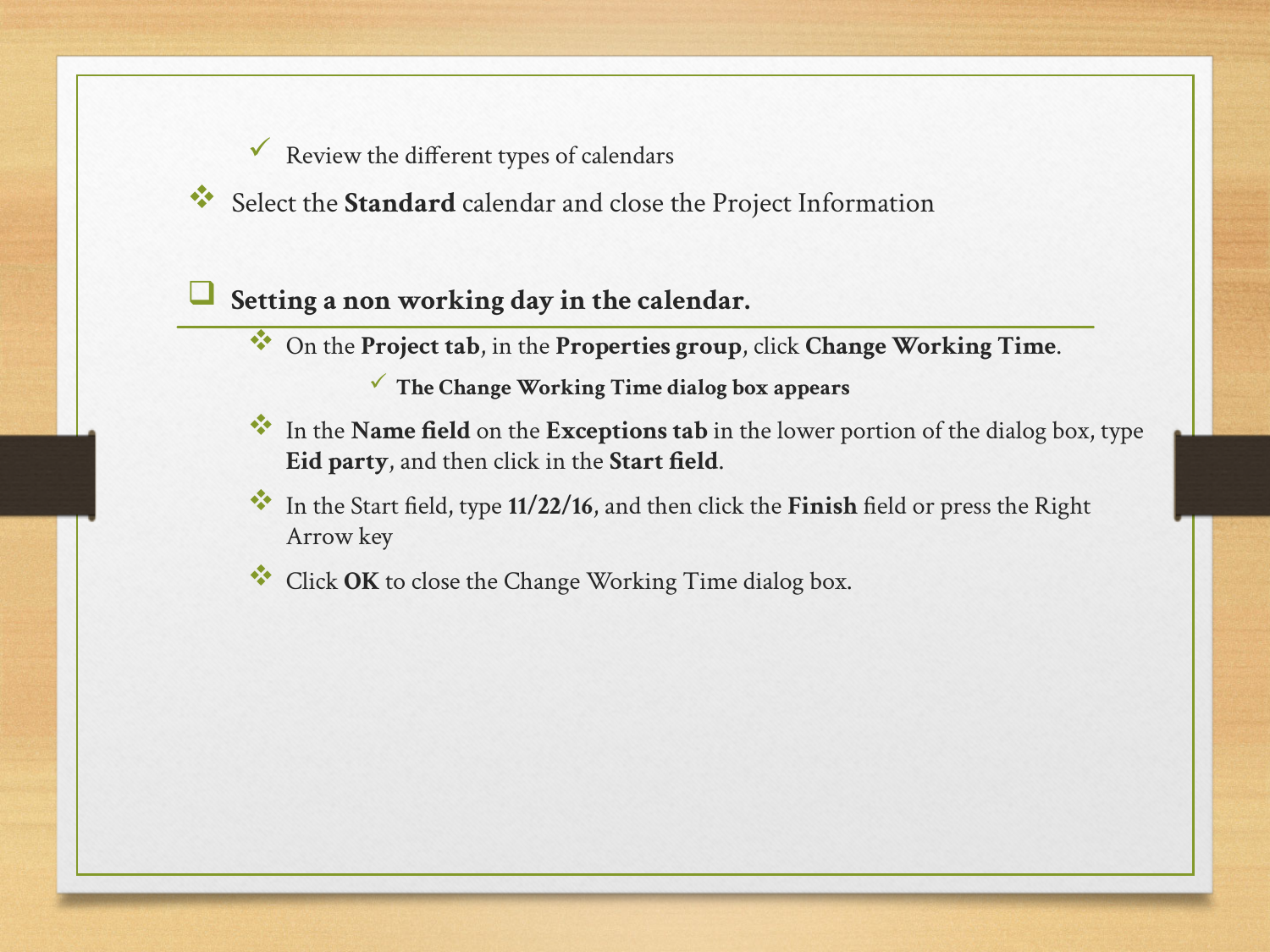

Review the different types of calendars
 Select the Standard calendar and close the Project Information

 Setting a non working day in the calendar.
On the Project tab, in the Properties group, click Change Working Time.
 The Change Working Time dialog box appears
In the Name field on the Exceptions tab in the lower portion of the dialog box, type Eid party, and then click in the Start field.
In the Start field, type 11/22/16, and then click the Finish field or press the Right Arrow key
Click OK to close the Change Working Time dialog box.